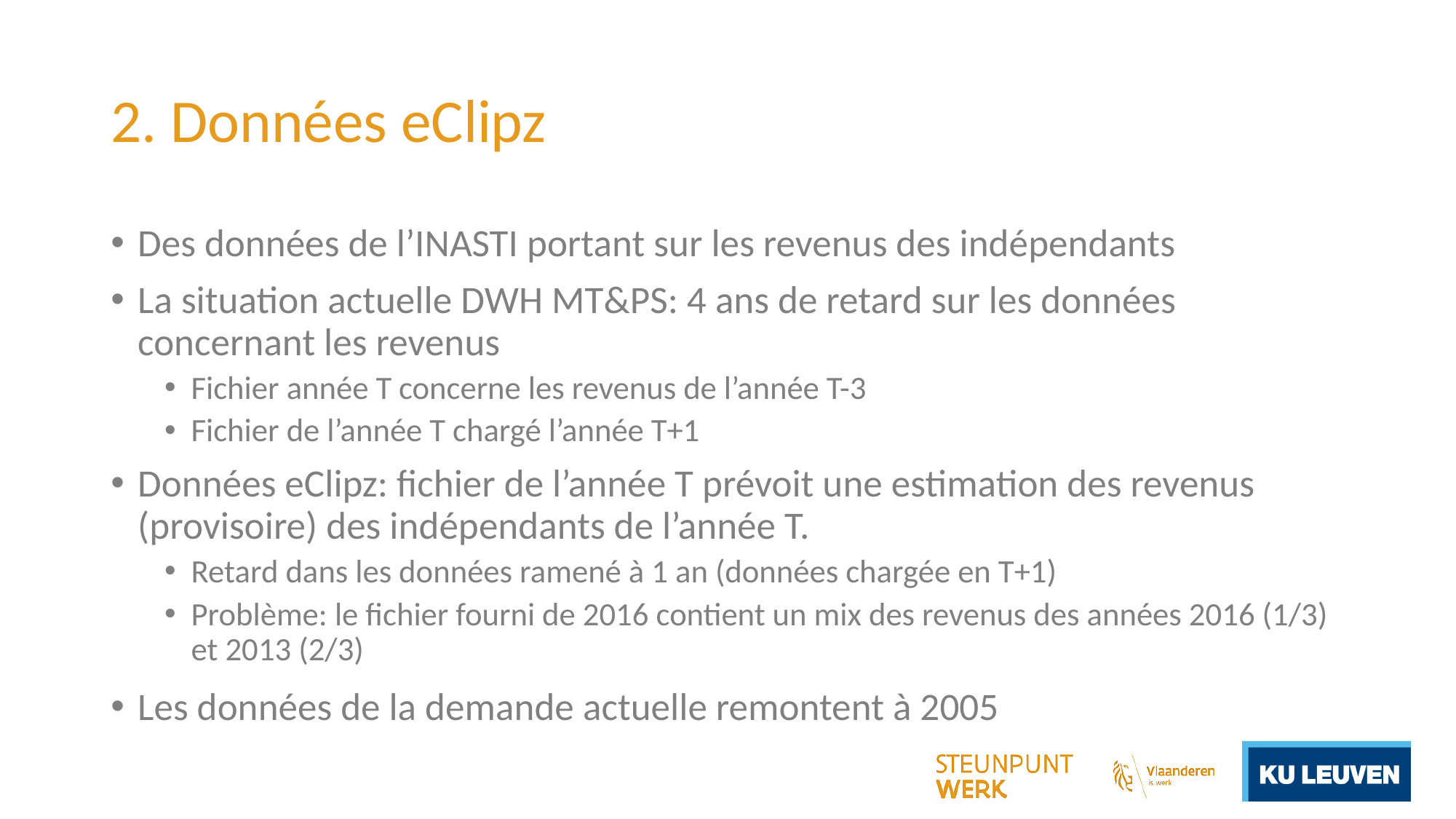

# 2. Données eClipz
Des données de l’INASTI portant sur les revenus des indépendants
La situation actuelle DWH MT&PS: 4 ans de retard sur les données concernant les revenus
Fichier année T concerne les revenus de l’année T-3
Fichier de l’année T chargé l’année T+1
Données eClipz: fichier de l’année T prévoit une estimation des revenus (provisoire) des indépendants de l’année T.
Retard dans les données ramené à 1 an (données chargée en T+1)
Problème: le fichier fourni de 2016 contient un mix des revenus des années 2016 (1/3) et 2013 (2/3)
Les données de la demande actuelle remontent à 2005